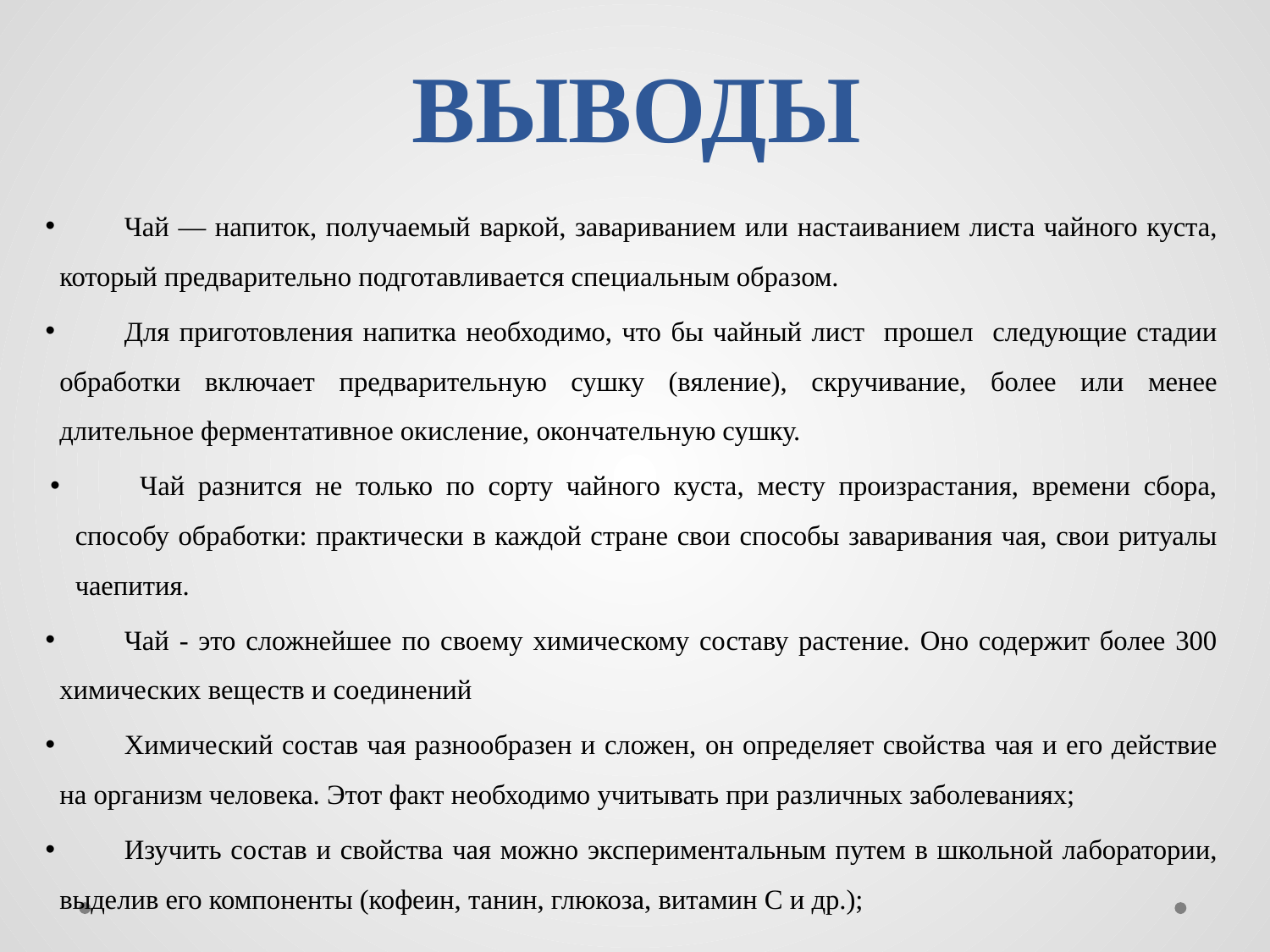

# ВЫВОДЫ
Чай — напиток, получаемый варкой, завариванием или настаиванием листа чайного куста, который предварительно подготавливается специальным образом.
Для приготовления напитка необходимо, что бы чайный лист  прошел  следующие стадии обработки включает предварительную сушку (вяление), скручивание, более или менее длительное ферментативное окисление, окончательную сушку.
Чай разнится не только по сорту чайного куста, месту произрастания, времени сбора, способу обработки: практически в каждой стране свои способы заваривания чая, свои ритуалы чаепития.
Чай - это сложнейшее по своему химическому составу растение. Оно содержит более 300 химических веществ и соединений
Химический состав чая разнообразен и сложен, он определяет свойства чая и его действие на организм человека. Этот факт необходимо учитывать при различных заболеваниях;
Изучить состав и свойства чая можно экспериментальным путем в школьной лаборатории, выделив его компоненты (кофеин, танин, глюкоза, витамин С и др.);